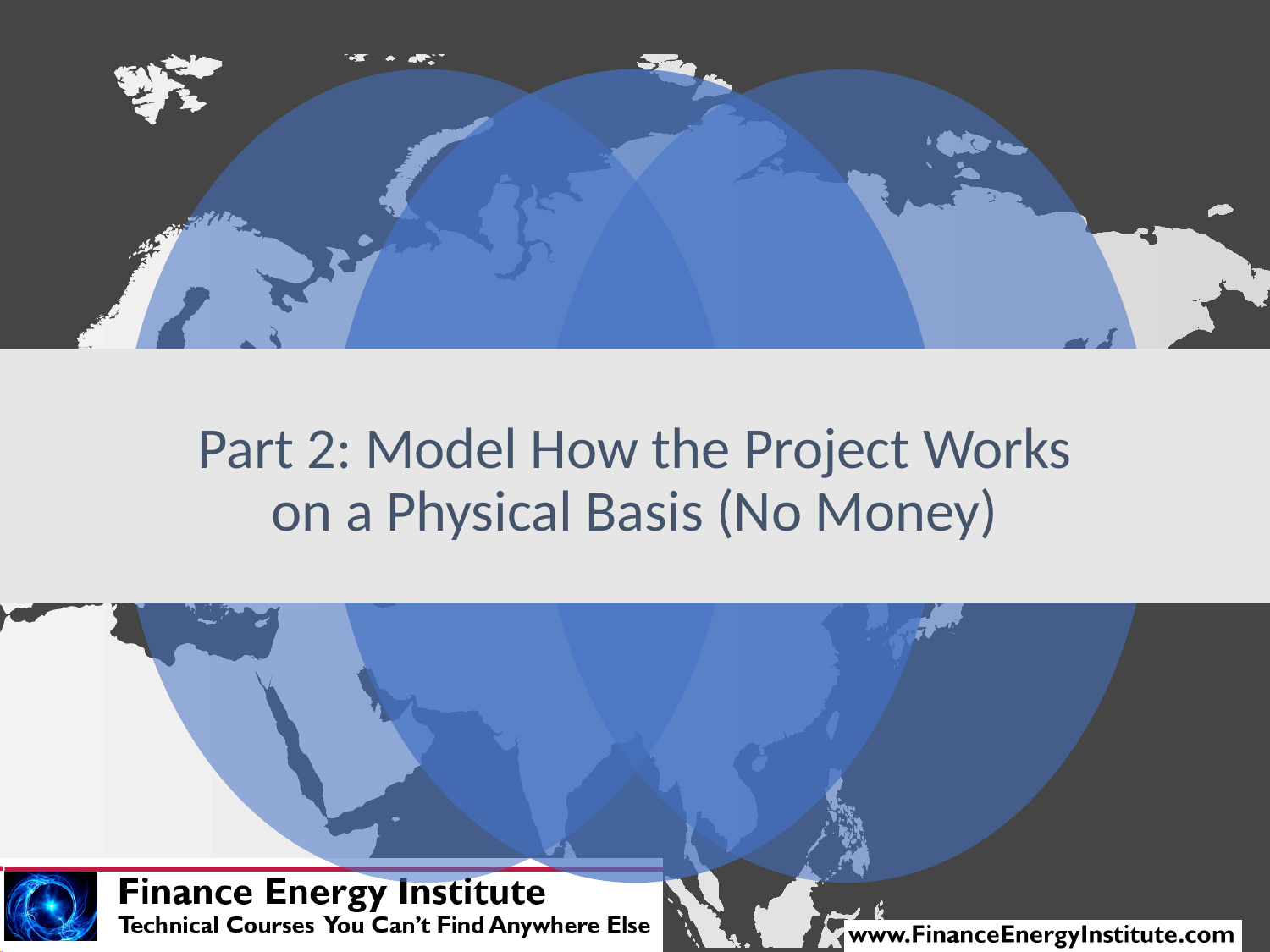

# Part 2: Model How the Project Works on a Physical Basis (No Money)